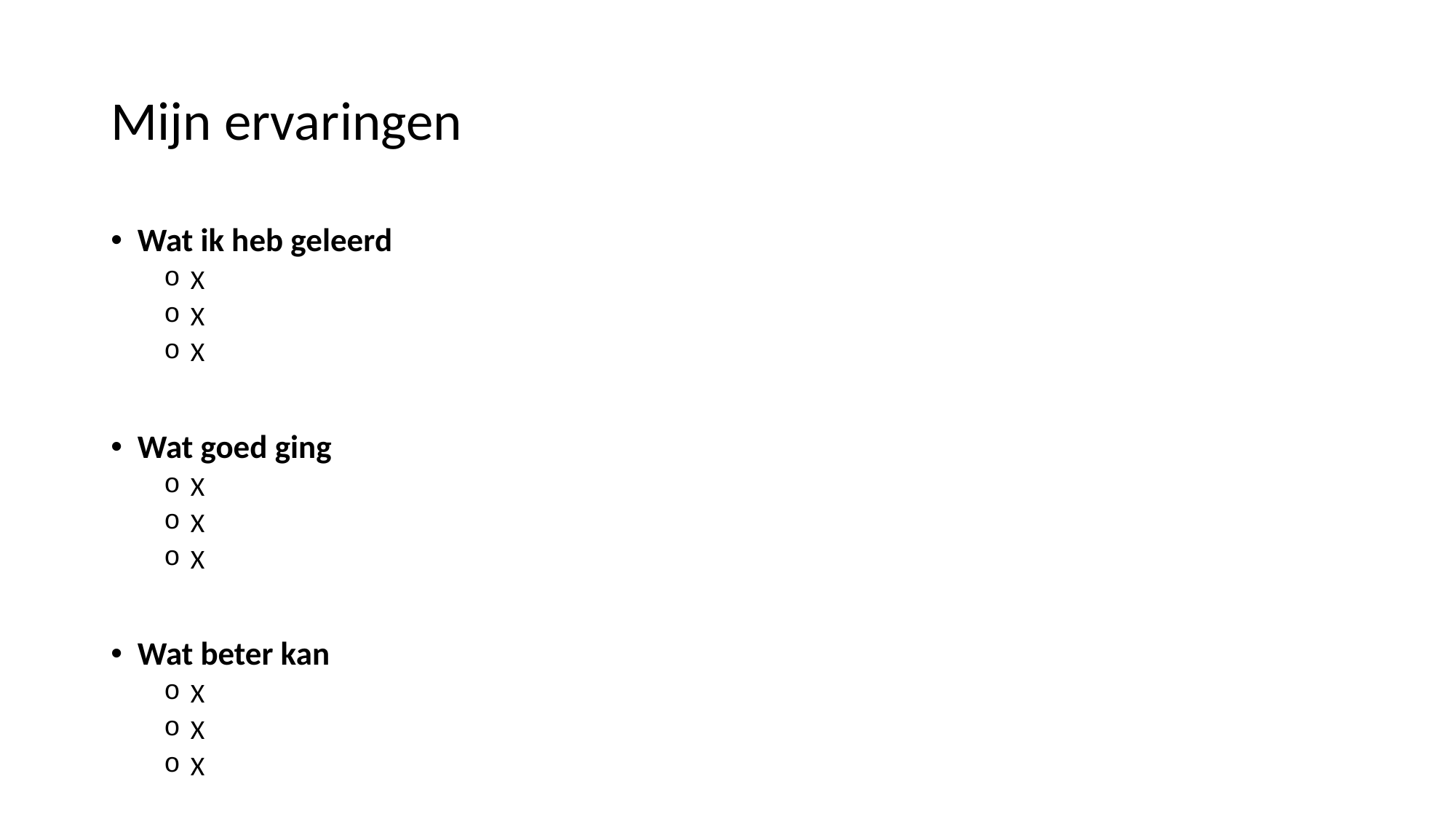

# Mijn ervaringen
Wat ik heb geleerd
X
X
X

Wat goed ging
X
X
X

Wat beter kan
X
X
X